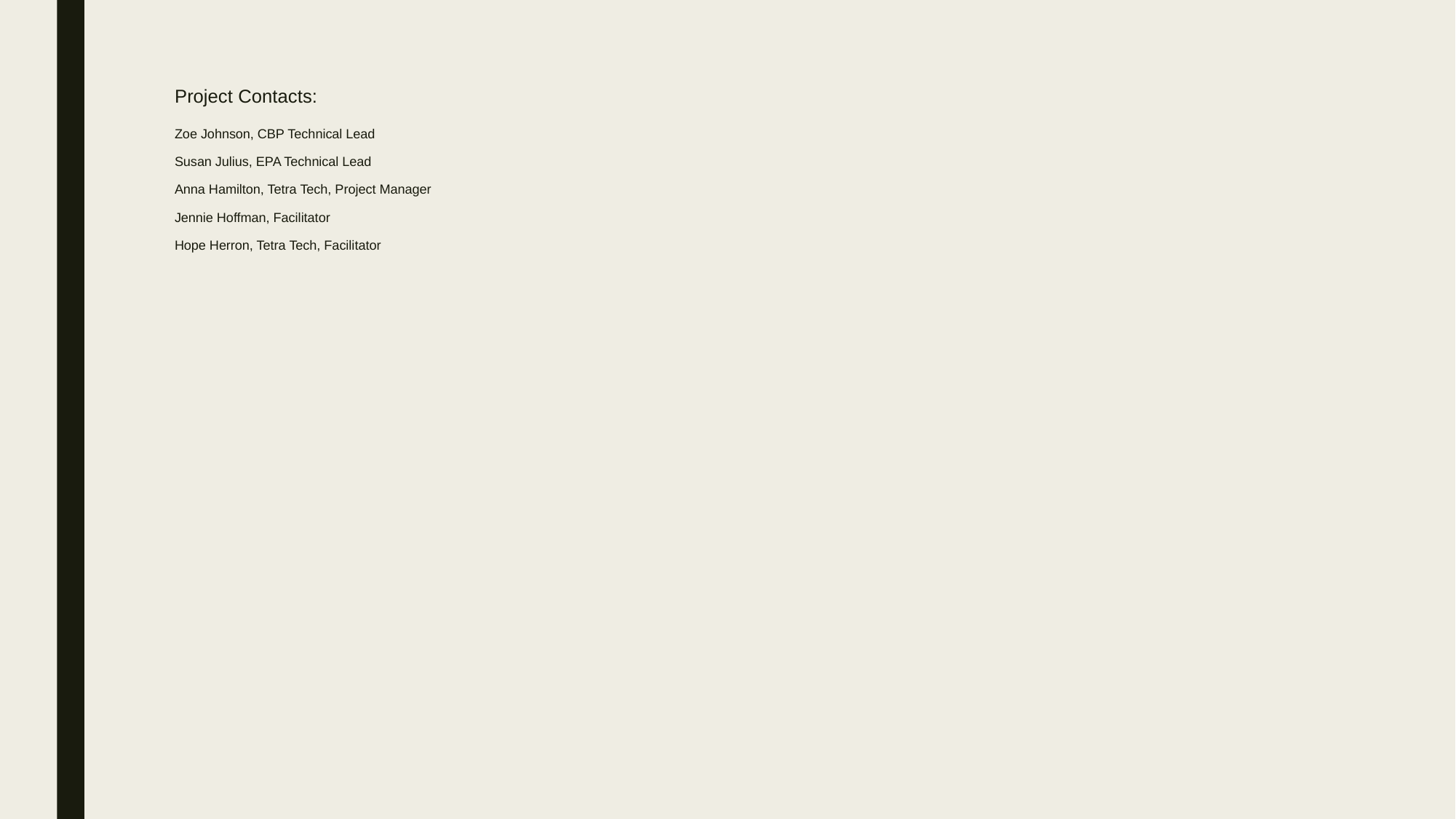

# Project Contacts: Zoe Johnson, CBP Technical Lead Susan Julius, EPA Technical Lead Anna Hamilton, Tetra Tech, Project Manager Jennie Hoffman, Facilitator Hope Herron, Tetra Tech, Facilitator